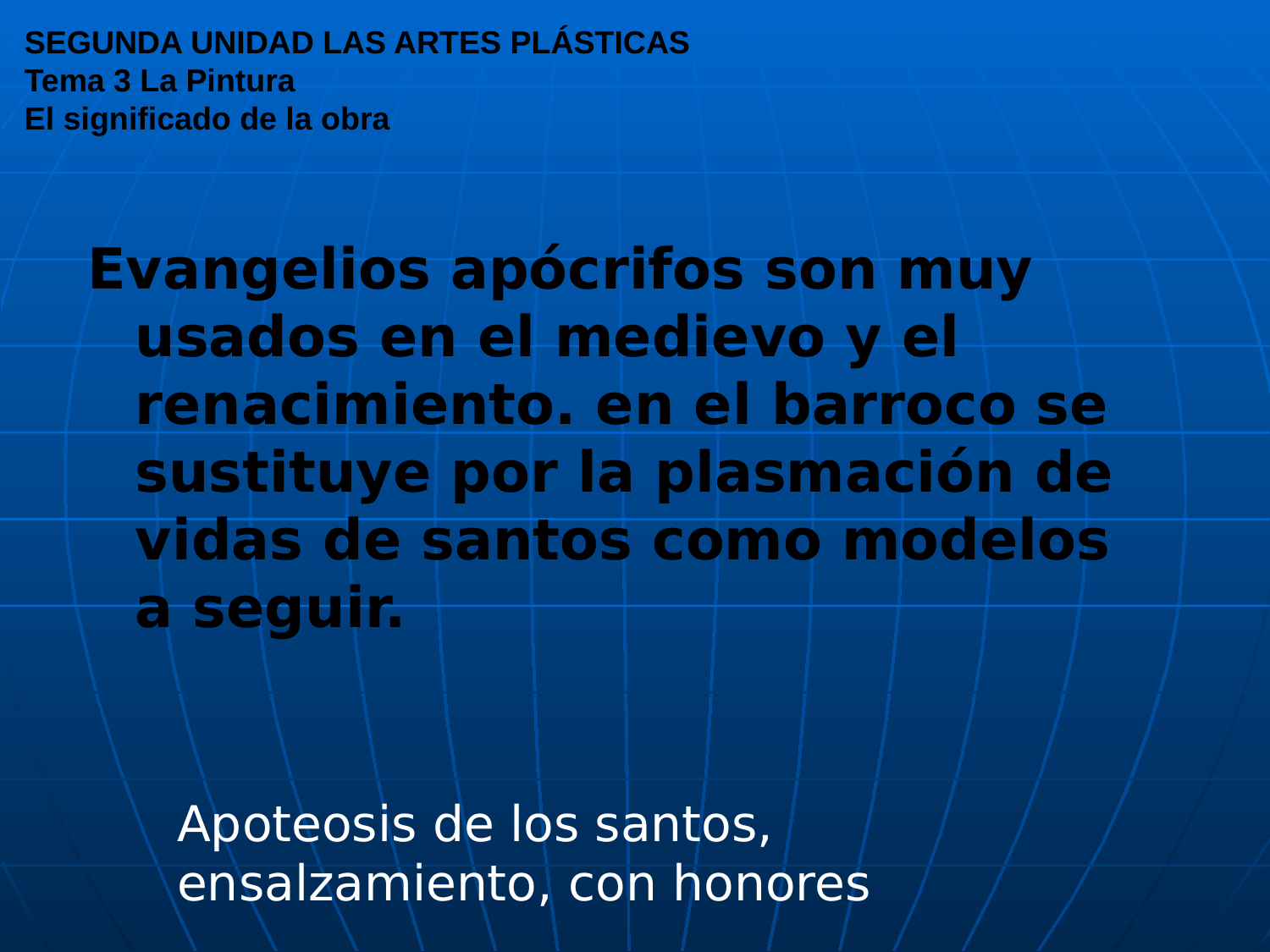

# SEGUNDA UNIDAD LAS ARTES PLÁSTICAS Tema 3 La Pintura El significado de la obra
Evangelios apócrifos son muy usados en el medievo y el renacimiento. en el barroco se sustituye por la plasmación de vidas de santos como modelos a seguir.
Apoteosis de los santos, ensalzamiento, con honores